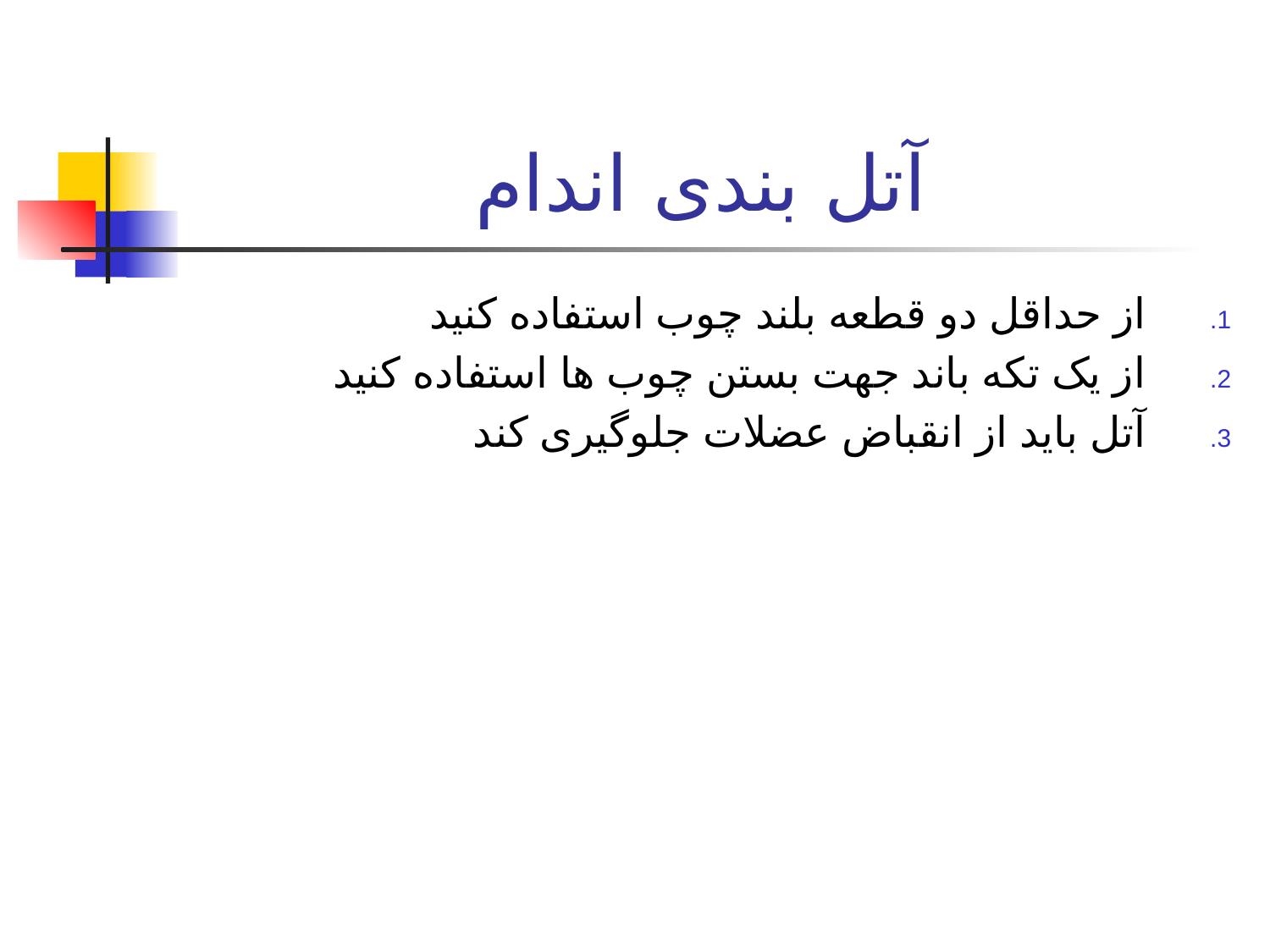

# آتل بندی اندام
از حداقل دو قطعه بلند چوب استفاده کنید
از یک تکه باند جهت بستن چوب ها استفاده کنید
آتل باید از انقباض عضلات جلوگیری کند